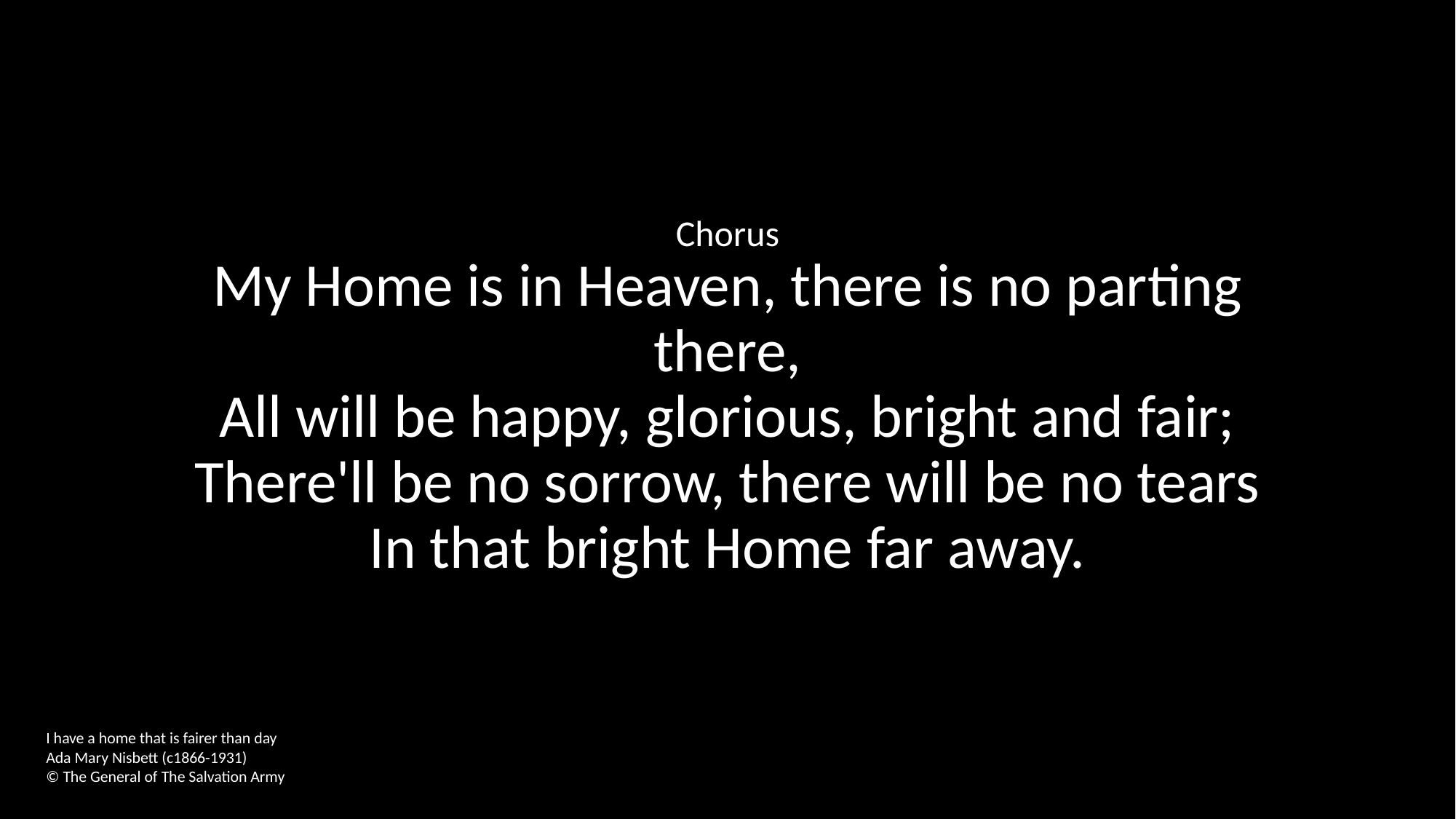

Chorus
My Home is in Heaven, there is no parting there,
All will be happy, glorious, bright and fair;
There'll be no sorrow, there will be no tears
In that bright Home far away.
I have a home that is fairer than day
Ada Mary Nisbett (c1866-1931)
© The General of The Salvation Army